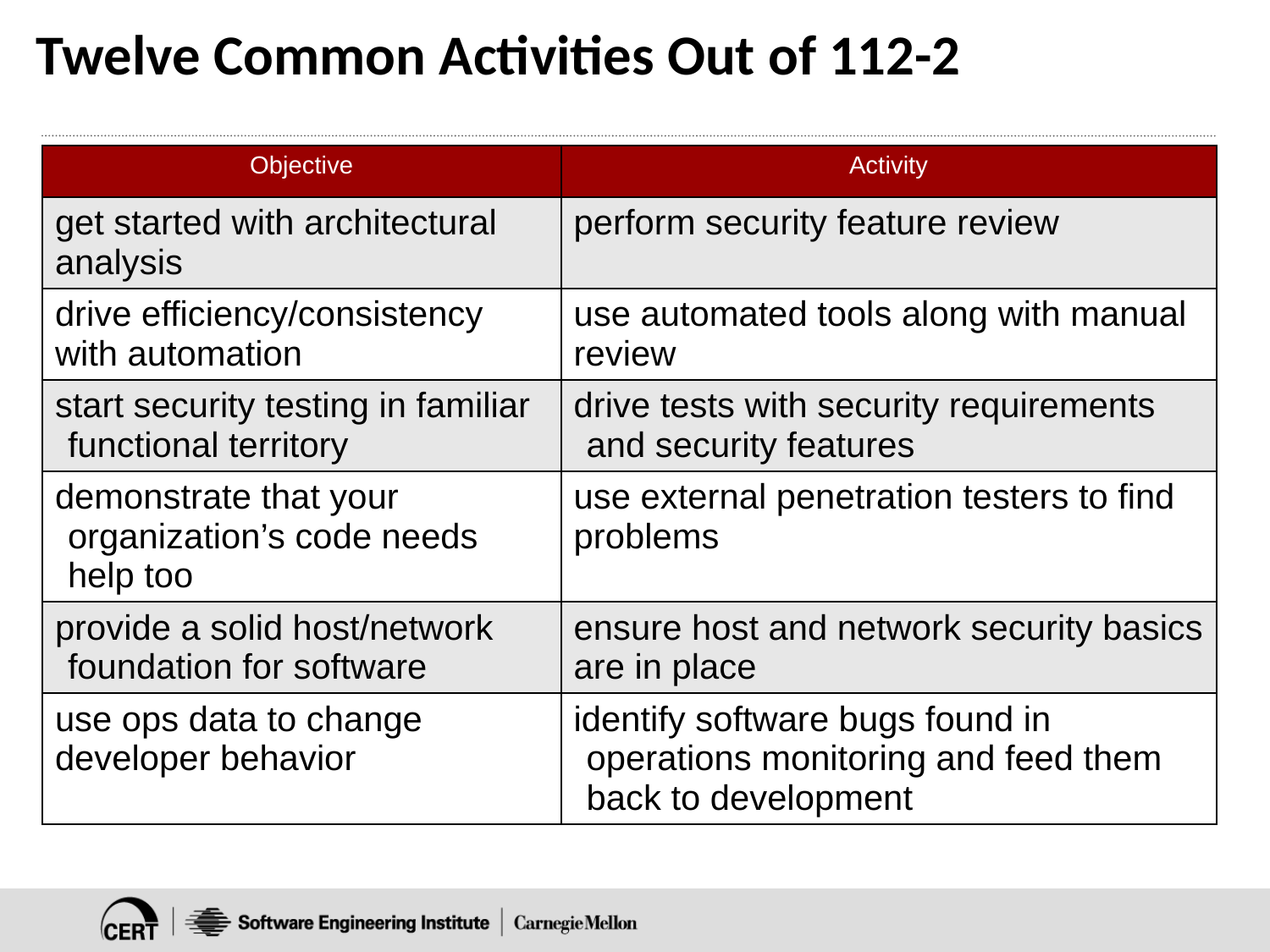

# Twelve Common Activities Out of 112-2
| Objective | Activity |
| --- | --- |
| get started with architectural analysis | perform security feature review |
| drive efficiency/consistency with automation | use automated tools along with manual review |
| start security testing in familiar functional territory | drive tests with security requirements and security features |
| demonstrate that your organization’s code needs help too | use external penetration testers to find problems |
| provide a solid host/network foundation for software | ensure host and network security basics are in place |
| use ops data to change developer behavior | identify software bugs found in operations monitoring and feed them back to development |